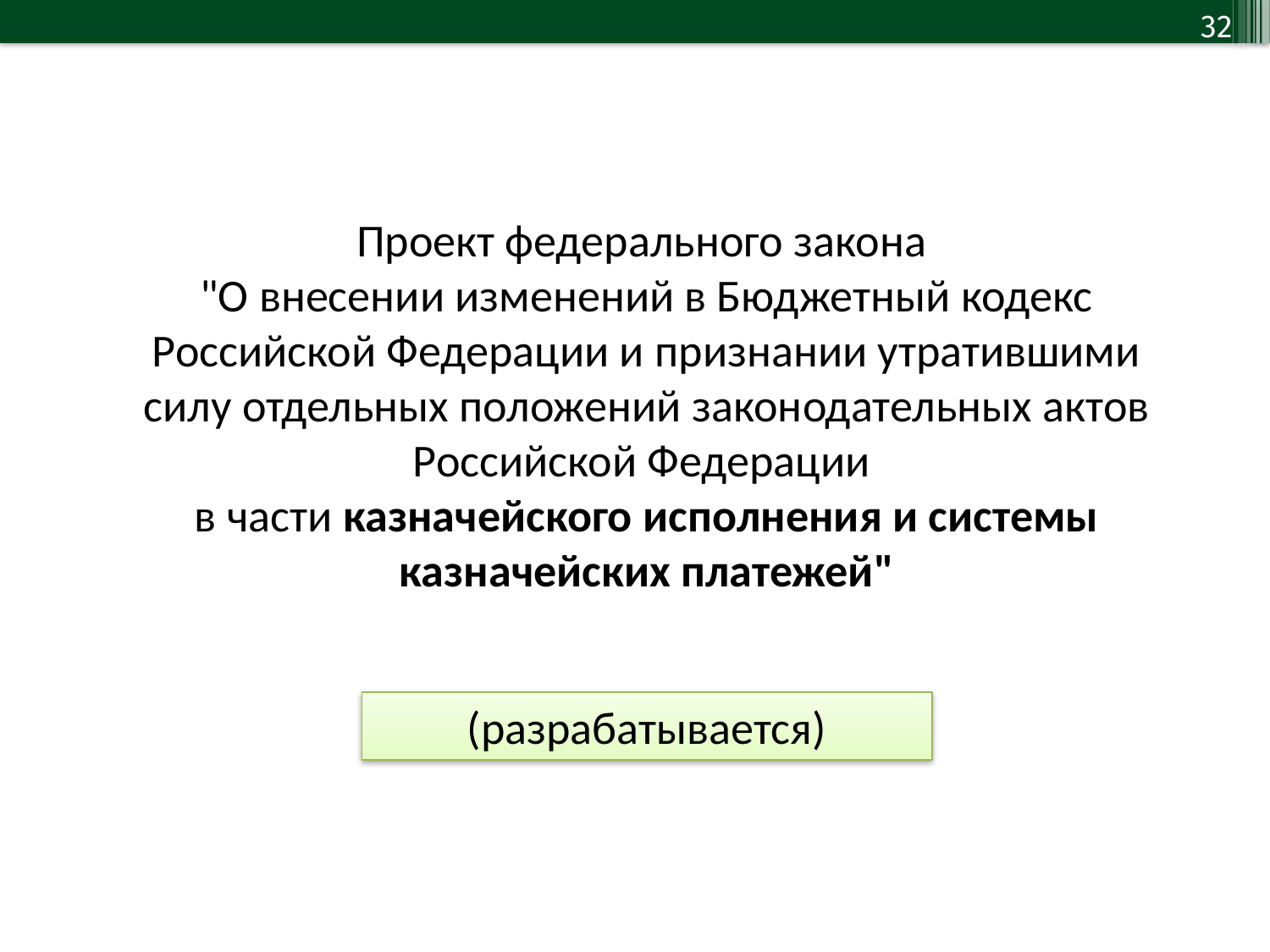

Проект федерального закона
"О внесении изменений в Бюджетный кодекс Российской Федерации и признании утратившими силу отдельных положений законодательных актов Российской Федерации
в части казначейского исполнения и системы казначейских платежей"

(разрабатывается)